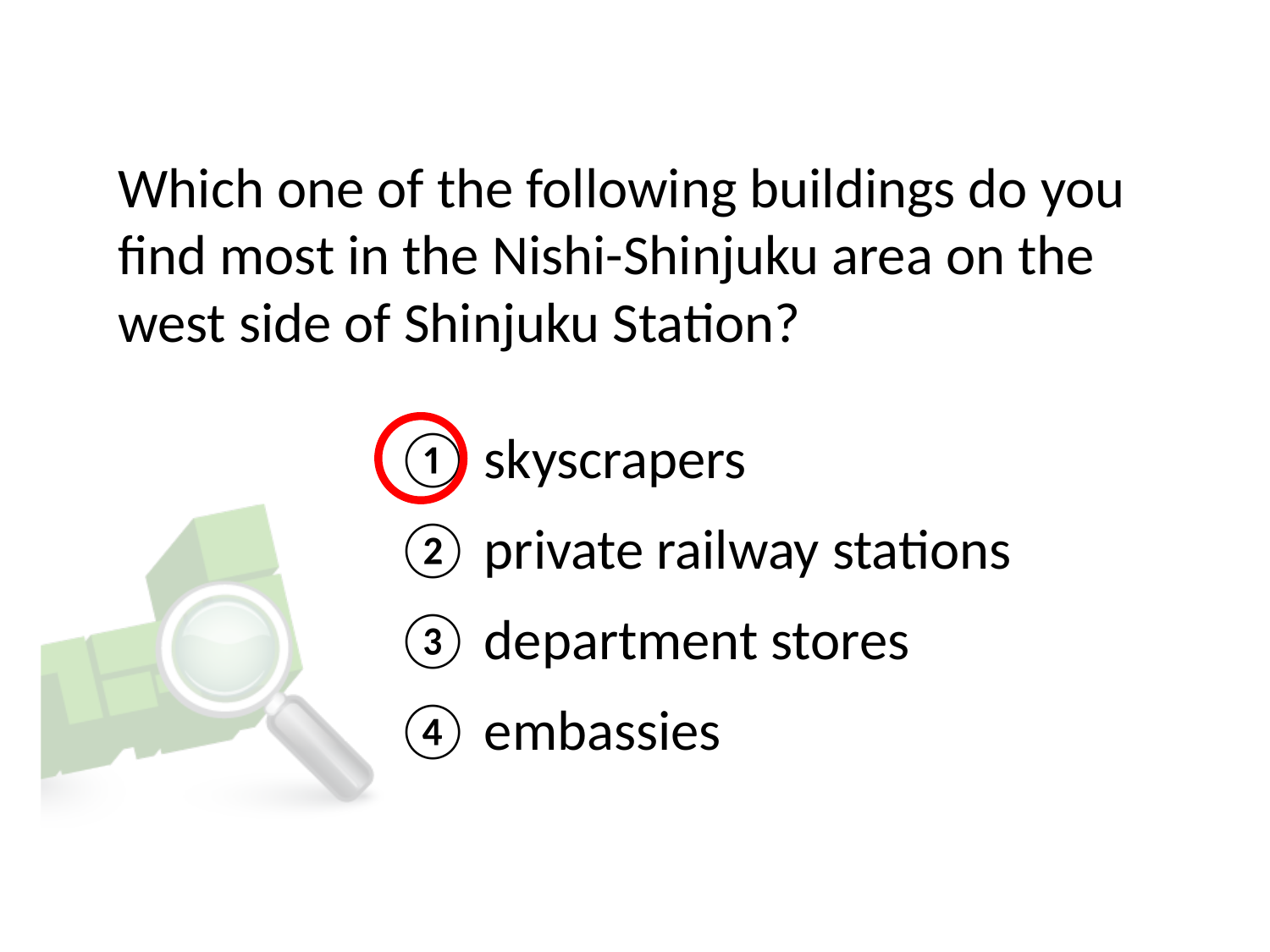

# Which one of the following buildings do you find most in the Nishi-Shinjuku area on the west side of Shinjuku Station?
① skyscrapers
② private railway stations
③ department stores
④ embassies